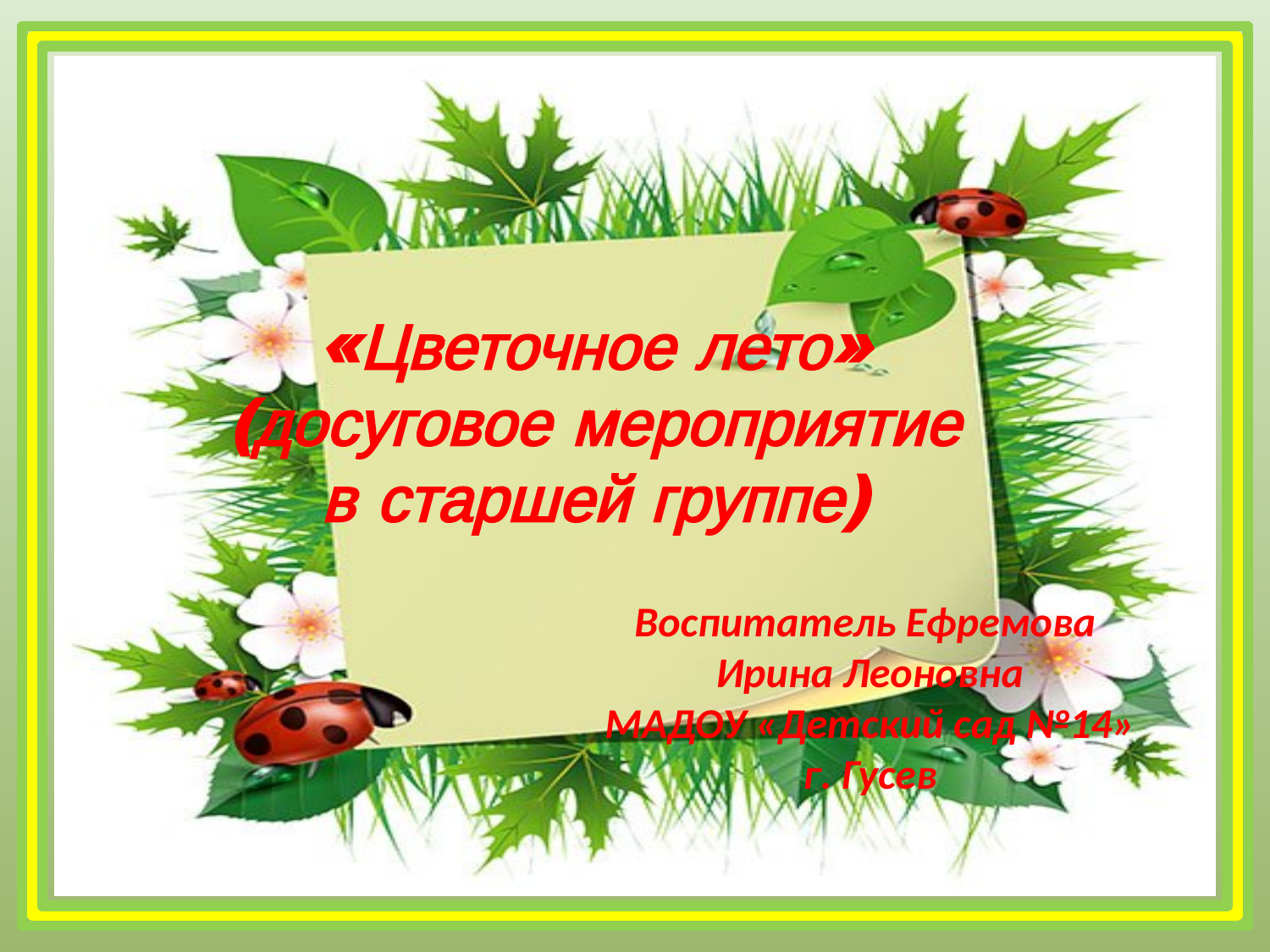

«Цветочное лето»
(досуговое мероприятие в старшей группе)

Воспитатель Ефремова
Ирина Леоновна
МАДОУ «Детский сад №14»
г. Гусев